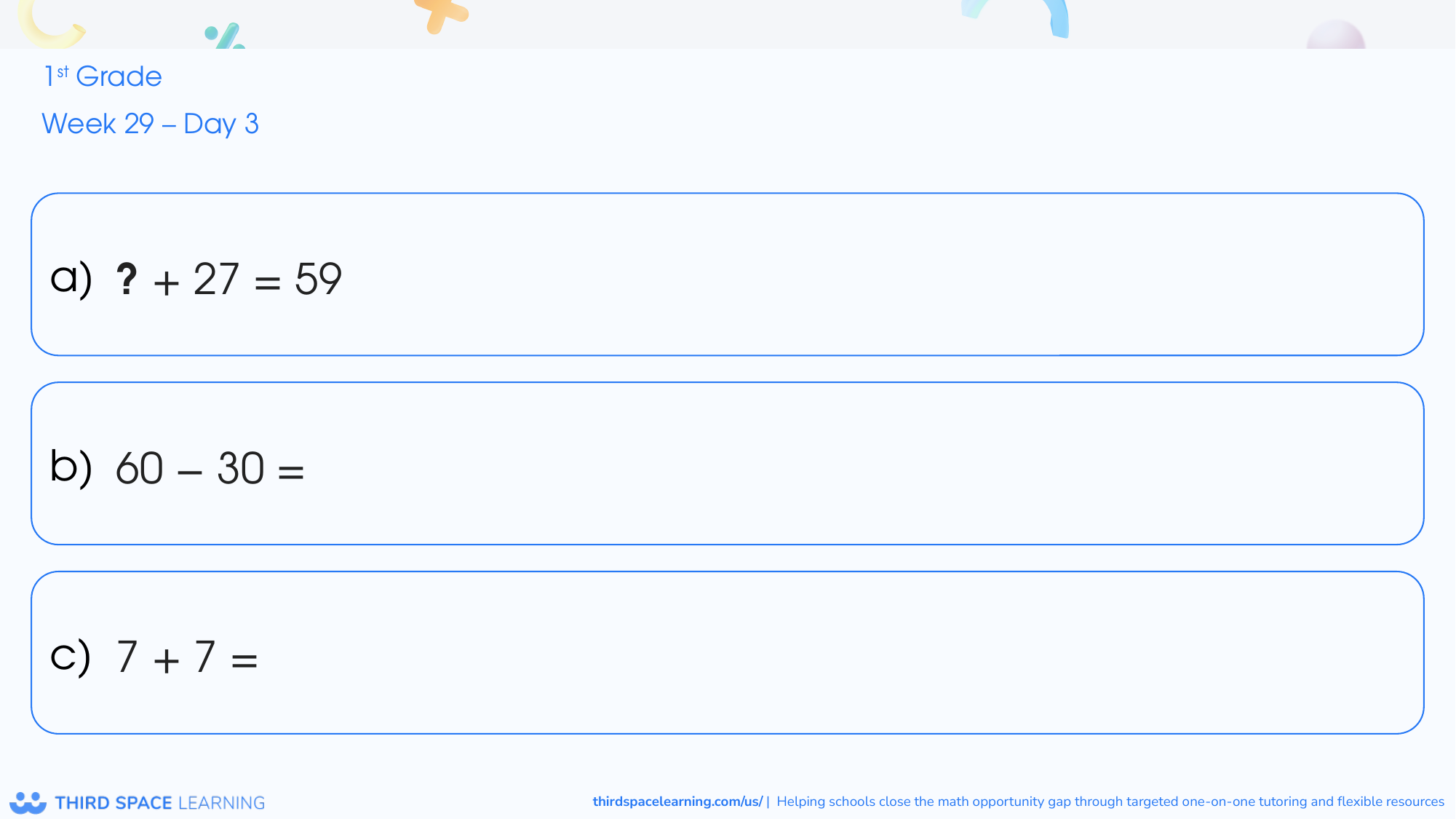

1st Grade
Week 29 – Day 3
? + 27 = 59
60 − 30 =
7 + 7 =